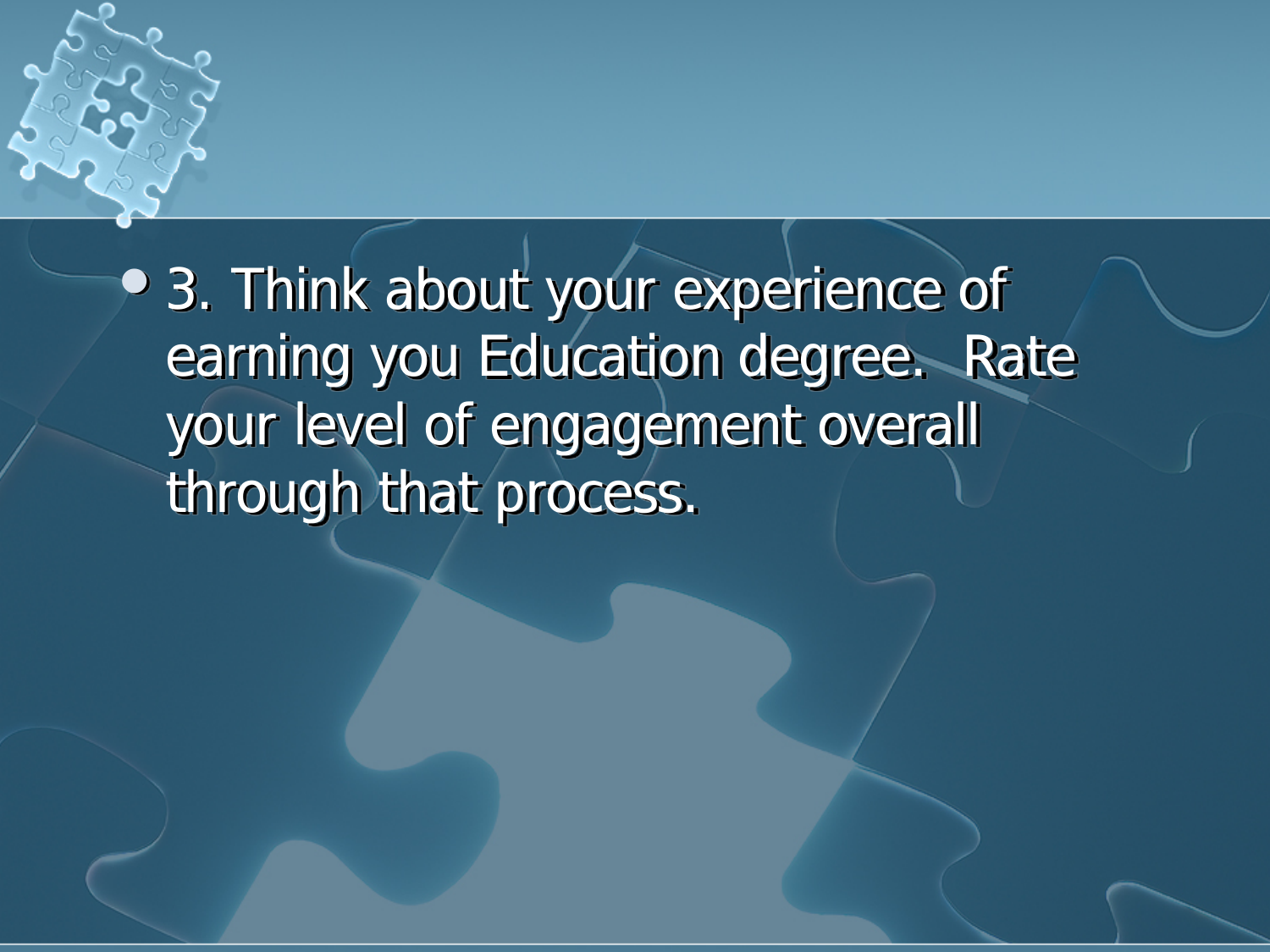

#
3. Think about your experience of earning you Education degree.  Rate your level of engagement overall through that process.